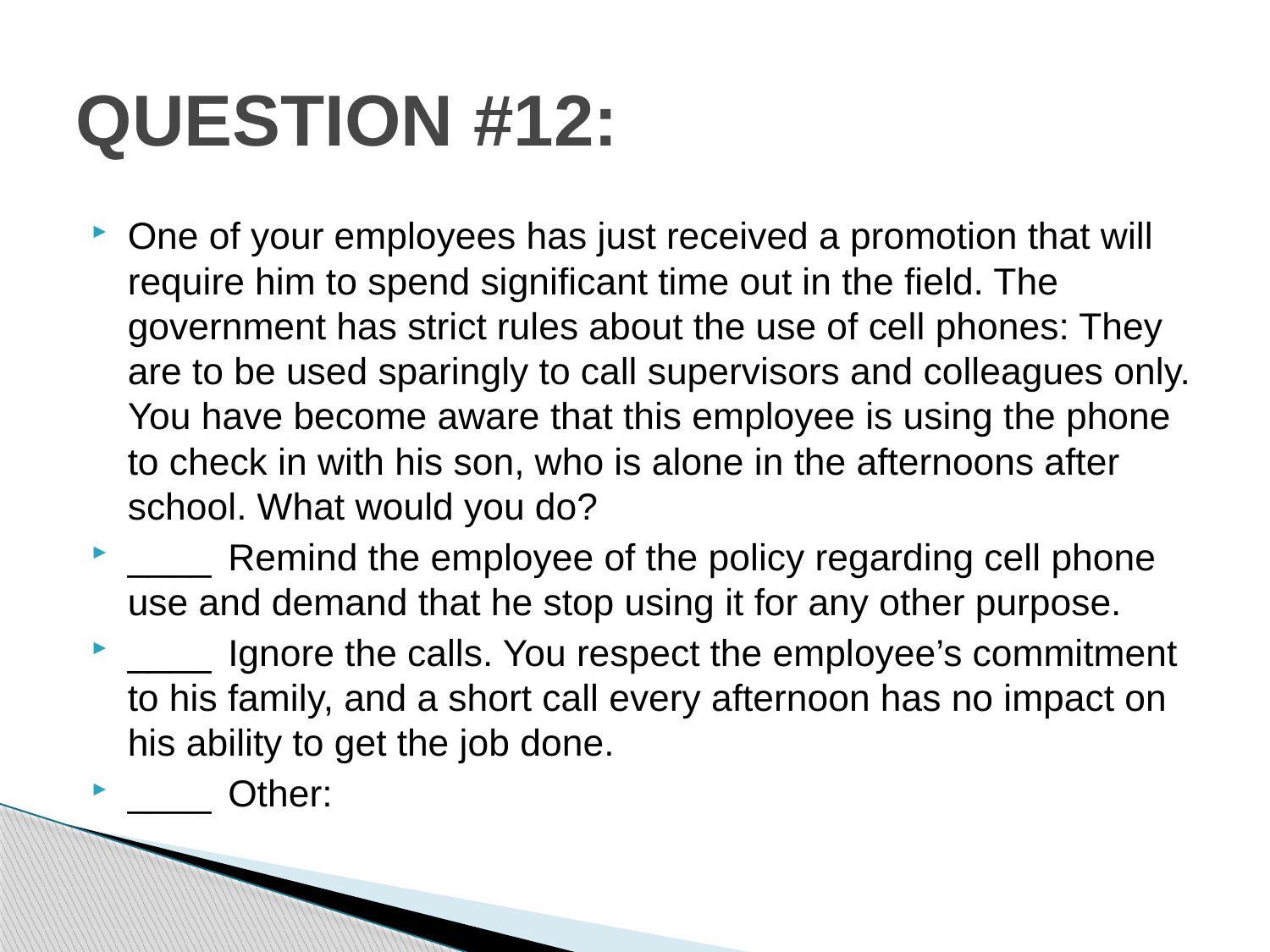

# QUESTION #12:
One of your employees has just received a promotion that will require him to spend significant time out in the field. The government has strict rules about the use of cell phones: They are to be used sparingly to call supervisors and colleagues only. You have become aware that this employee is using the phone to check in with his son, who is alone in the afternoons after school. What would you do?
____	Remind the employee of the policy regarding cell phone use and demand that he stop using it for any other purpose.
____	Ignore the calls. You respect the employee’s commitment to his family, and a short call every afternoon has no impact on his ability to get the job done.
____	Other: